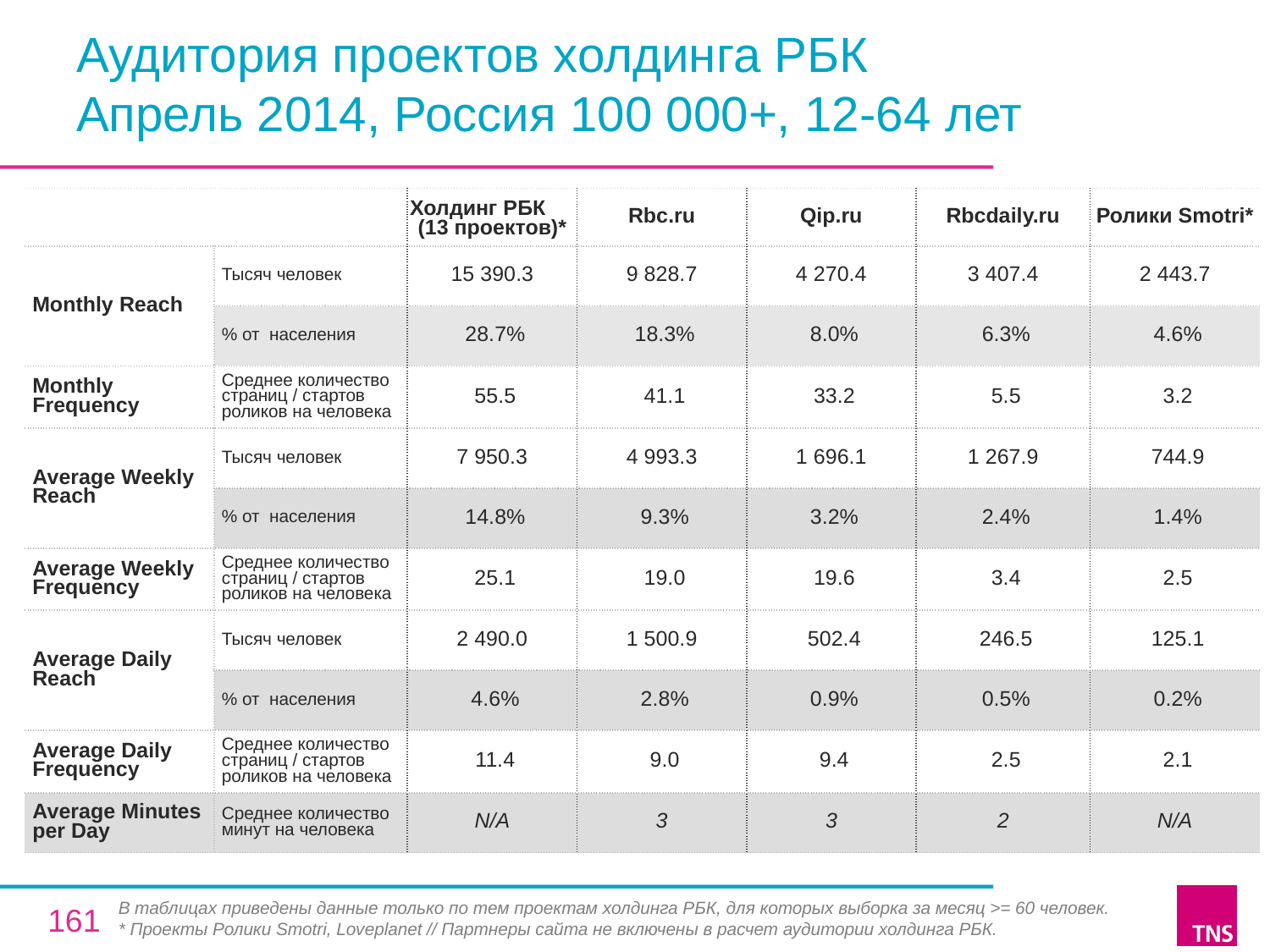

# Аудитория проектов холдинга РБК Апрель 2014, Россия 100 000+, 12-64 лет
|  |  | Холдинг РБК (13 проектов)\* | Rbc.ru | Qip.ru | Rbcdaily.ru | Ролики Smotri\* |
| --- | --- | --- | --- | --- | --- | --- |
| Monthly Reach | Тысяч человек | 15 390.3 | 9 828.7 | 4 270.4 | 3 407.4 | 2 443.7 |
|  | % от населения | 28.7% | 18.3% | 8.0% | 6.3% | 4.6% |
| Monthly Frequency | Среднее количество страниц / стартов роликов на человека | 55.5 | 41.1 | 33.2 | 5.5 | 3.2 |
| Average Weekly Reach | Тысяч человек | 7 950.3 | 4 993.3 | 1 696.1 | 1 267.9 | 744.9 |
|  | % от населения | 14.8% | 9.3% | 3.2% | 2.4% | 1.4% |
| Average Weekly Frequency | Среднее количество страниц / стартов роликов на человека | 25.1 | 19.0 | 19.6 | 3.4 | 2.5 |
| Average Daily Reach | Тысяч человек | 2 490.0 | 1 500.9 | 502.4 | 246.5 | 125.1 |
|  | % от населения | 4.6% | 2.8% | 0.9% | 0.5% | 0.2% |
| Average Daily Frequency | Среднее количество страниц / стартов роликов на человека | 11.4 | 9.0 | 9.4 | 2.5 | 2.1 |
| Average Minutes per Day | Среднее количество минут на человека | N/A | 3 | 3 | 2 | N/A |
В таблицах приведены данные только по тем проектам холдинга РБК, для которых выборка за месяц >= 60 человек.
* Проекты Ролики Smotri, Loveplanet // Партнеры сайта не включены в расчет аудитории холдинга РБК.
161